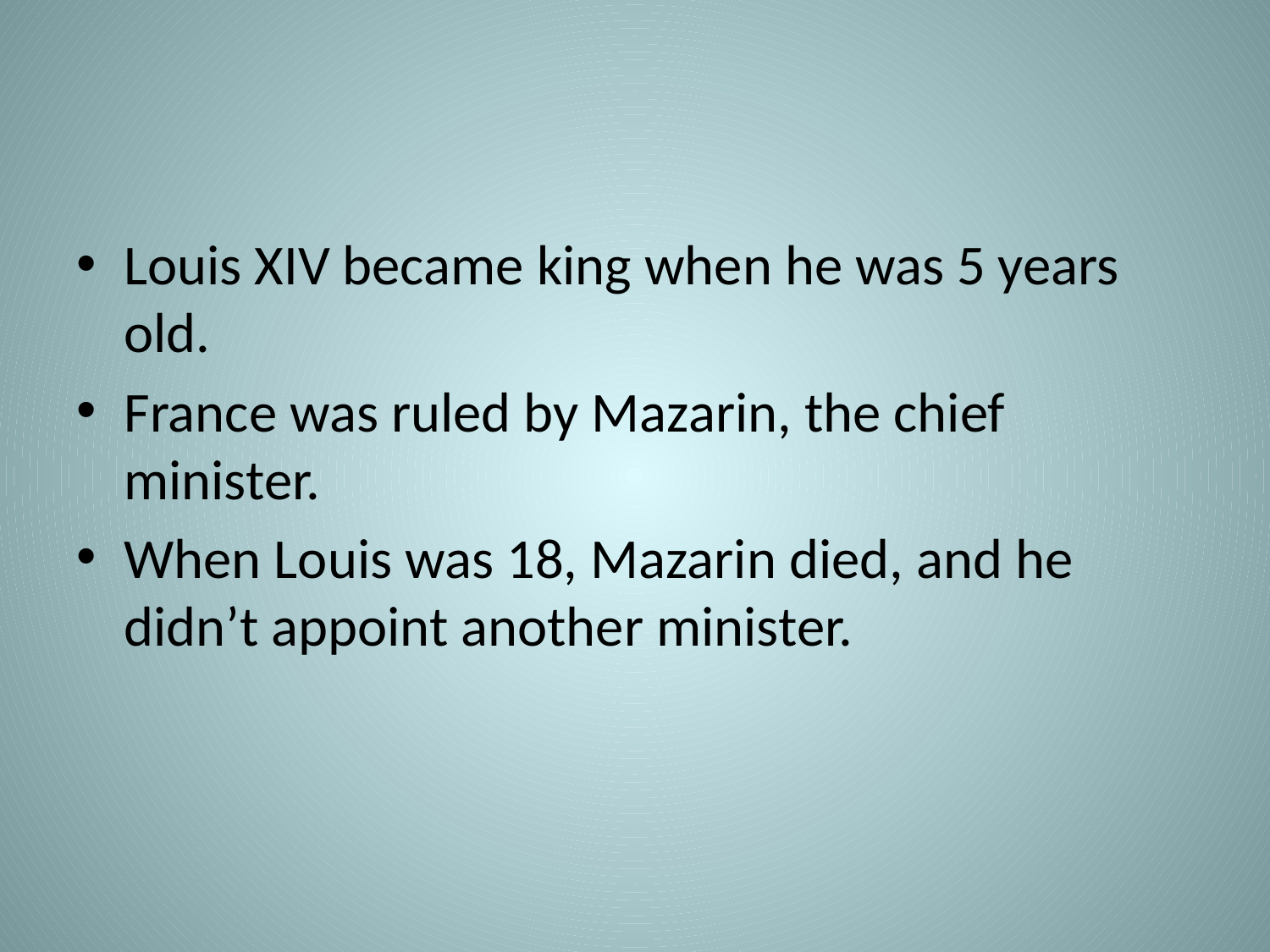

#
Louis XIV became king when he was 5 years old.
France was ruled by Mazarin, the chief minister.
When Louis was 18, Mazarin died, and he didn’t appoint another minister.